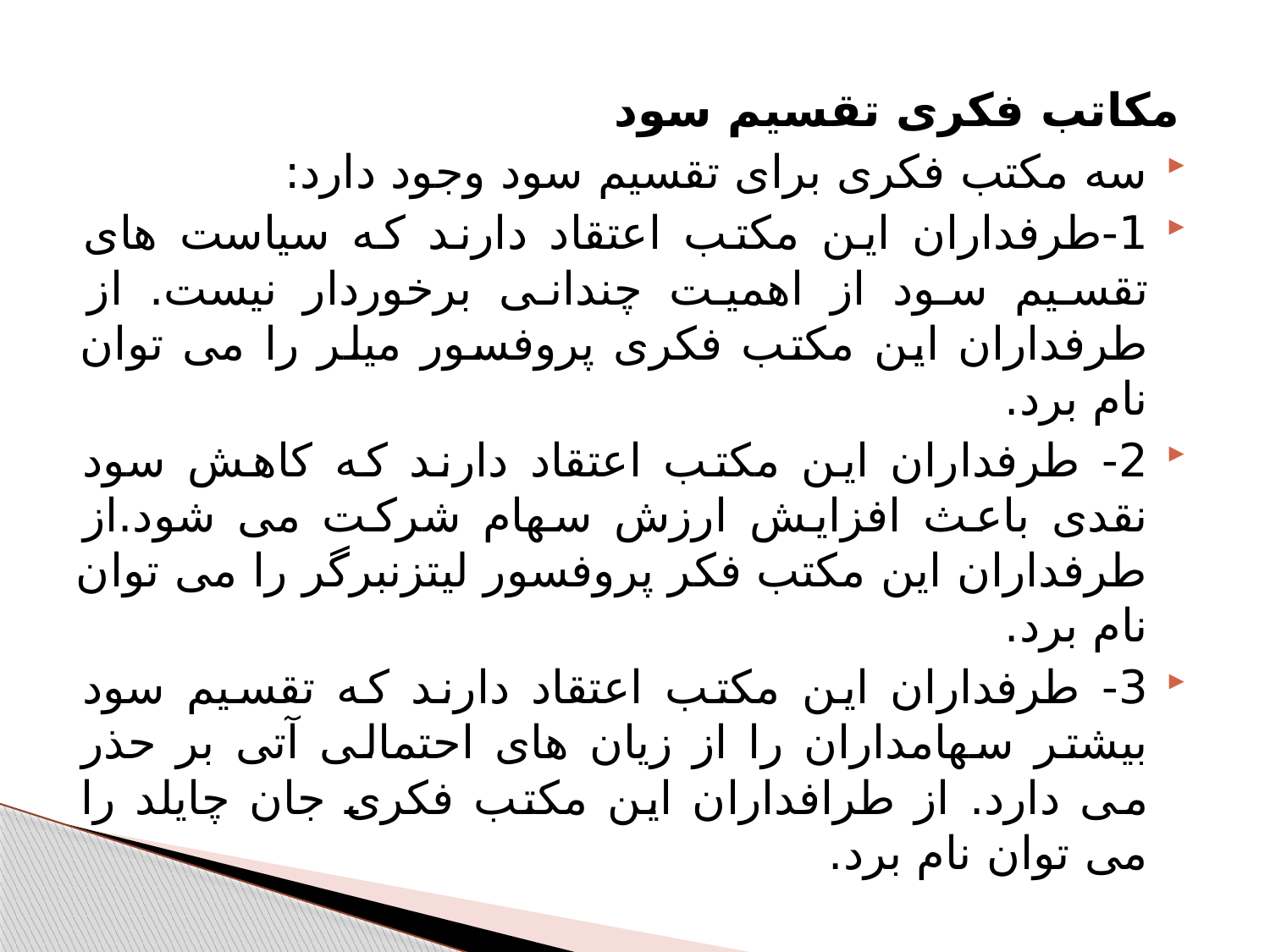

مکاتب فکری تقسیم سود
سه مکتب فکری برای تقسیم سود وجود دارد:
1-طرفداران این مکتب اعتقاد دارند که سیاست های تقسیم سود از اهمیت چندانی برخوردار نیست. از طرفداران این مکتب فکری پروفسور میلر را می توان نام برد.
2- طرفداران این مکتب اعتقاد دارند که کاهش سود نقدی باعث افزایش ارزش سهام شرکت می شود.از طرفداران این مکتب فکر پروفسور لیتزنبرگر را می توان نام برد.
3- طرفداران این مکتب اعتقاد دارند که تقسیم سود بیشتر سهامداران را از زیان های احتمالی آتی بر حذر می دارد. از طرافداران این مکتب فکری جان چایلد را می توان نام برد.